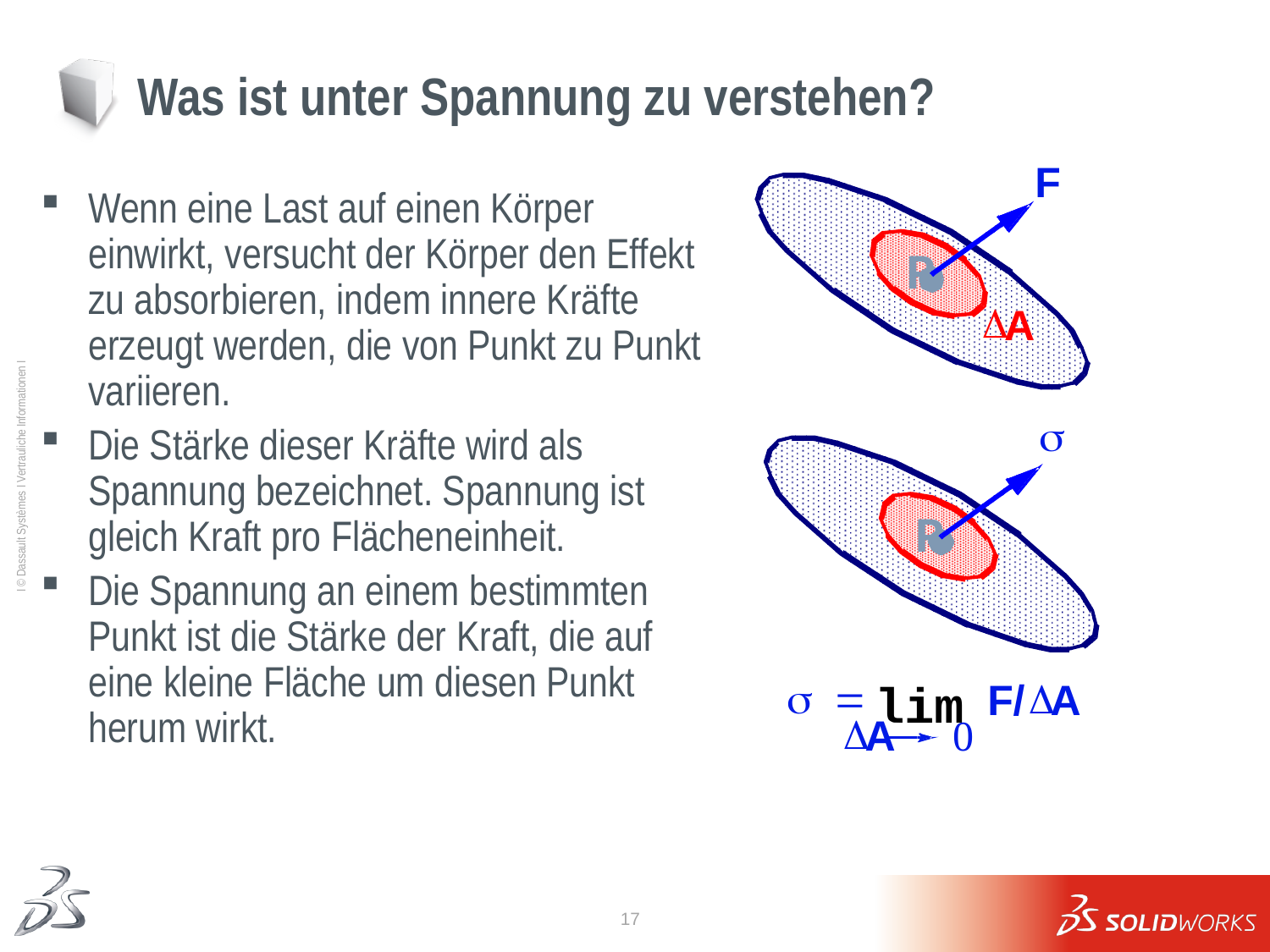

# Was ist unter Spannung zu verstehen?

F

P

Δ
A

σ

P

σ =
Δ
lim
F/
A
Δ
A
0

Wenn eine Last auf einen Körper einwirkt, versucht der Körper den Effekt zu absorbieren, indem innere Kräfte erzeugt werden, die von Punkt zu Punkt variieren.
Die Stärke dieser Kräfte wird als Spannung bezeichnet. Spannung ist gleich Kraft pro Flächeneinheit.
Die Spannung an einem bestimmten Punkt ist die Stärke der Kraft, die auf eine kleine Fläche um diesen Punkt herum wirkt.